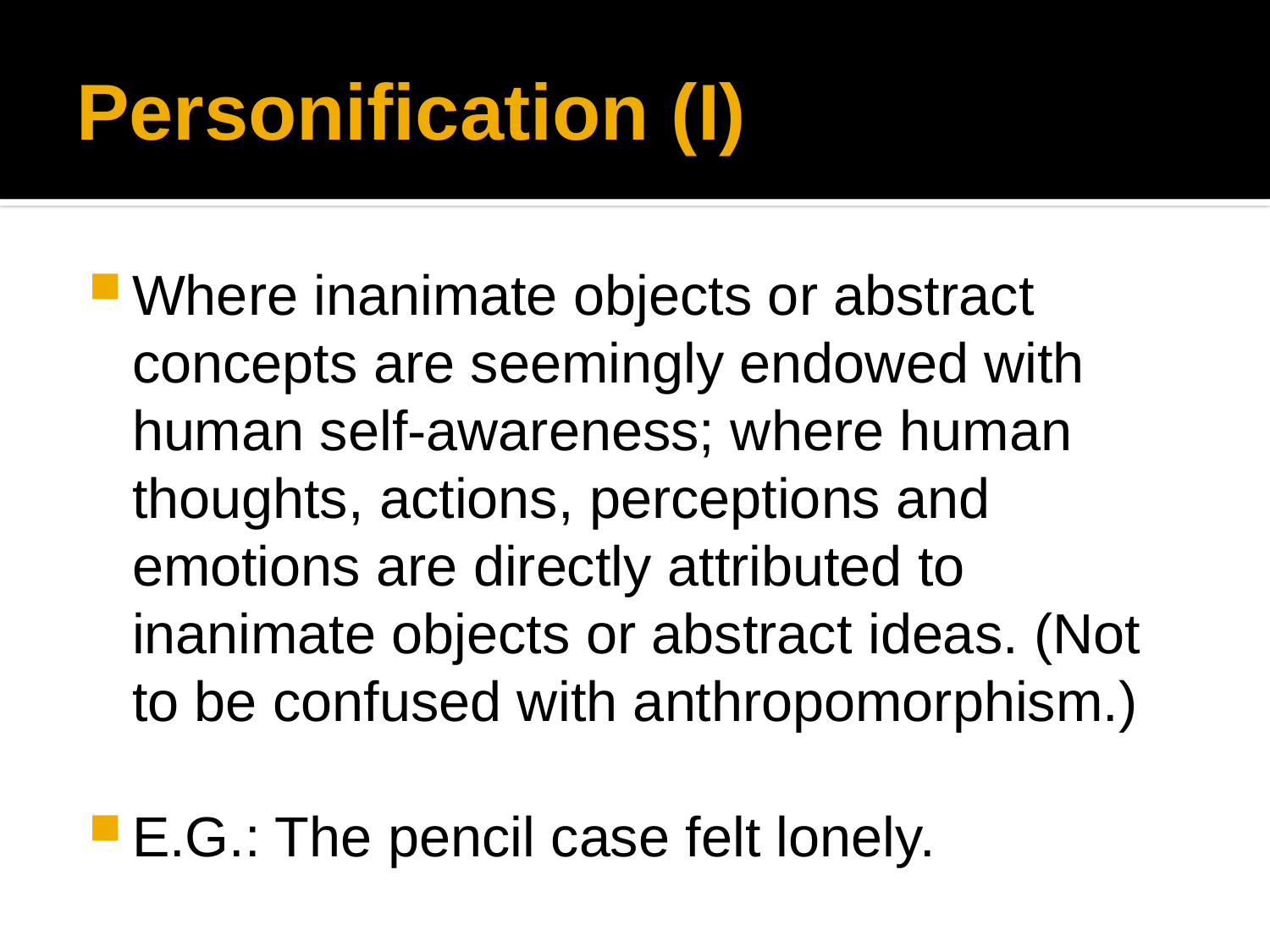

# Personification (I)
Where inanimate objects or abstract concepts are seemingly endowed with human self-awareness; where human thoughts, actions, perceptions and emotions are directly attributed to inanimate objects or abstract ideas. (Not to be confused with anthropomorphism.)

E.G.: The pencil case felt lonely.